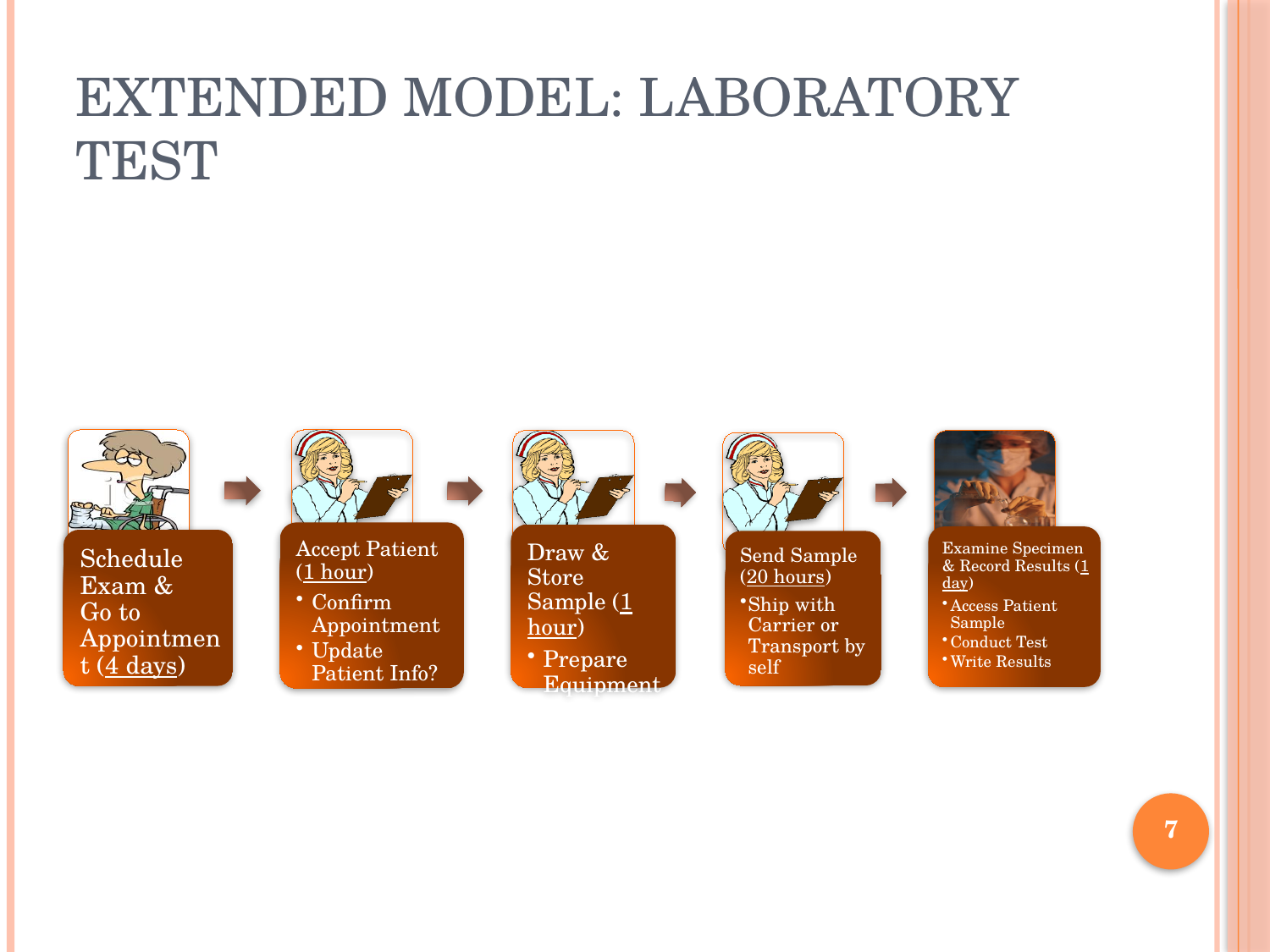

# Extended Model: Laboratory Test
Schedule Exam &
Go to Appointment (4 days)

Accept Patient (1 hour)
Confirm Appointment
Update Patient Info?

Draw & Store Sample (1 hour)
Prepare Equipment

Send Sample (20 hours)
Ship with Carrier or Transport by self

Examine Specimen & Record Results (1 day)
Access Patient Sample
Conduct Test
Write Results
7